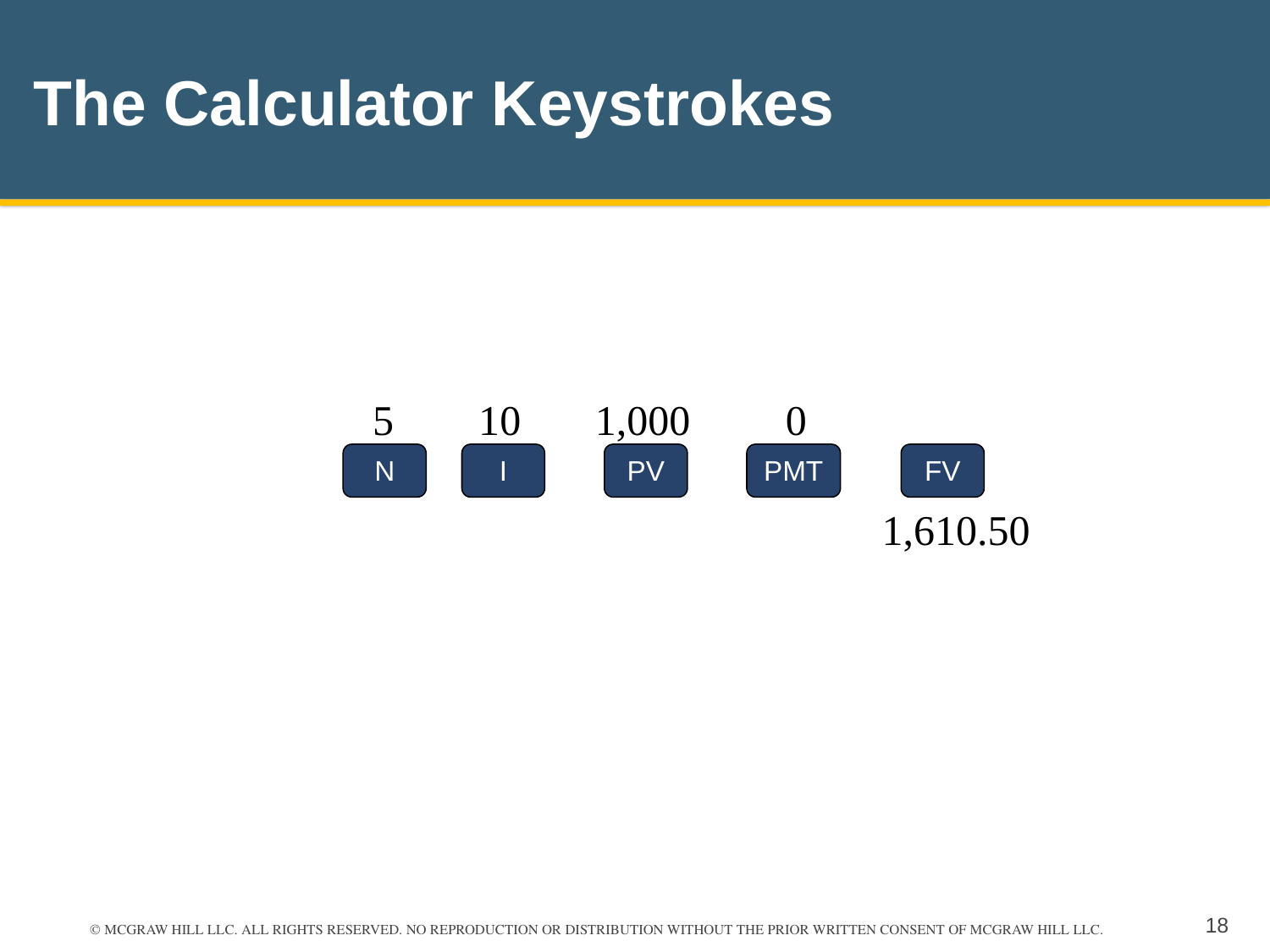

# The Calculator Keystrokes
   5        10       1,000         0
N

I

PV

PMT

FV

				     1,610.50
© MCGRAW HILL LLC. ALL RIGHTS RESERVED. NO REPRODUCTION OR DISTRIBUTION WITHOUT THE PRIOR WRITTEN CONSENT OF MCGRAW HILL LLC.
18